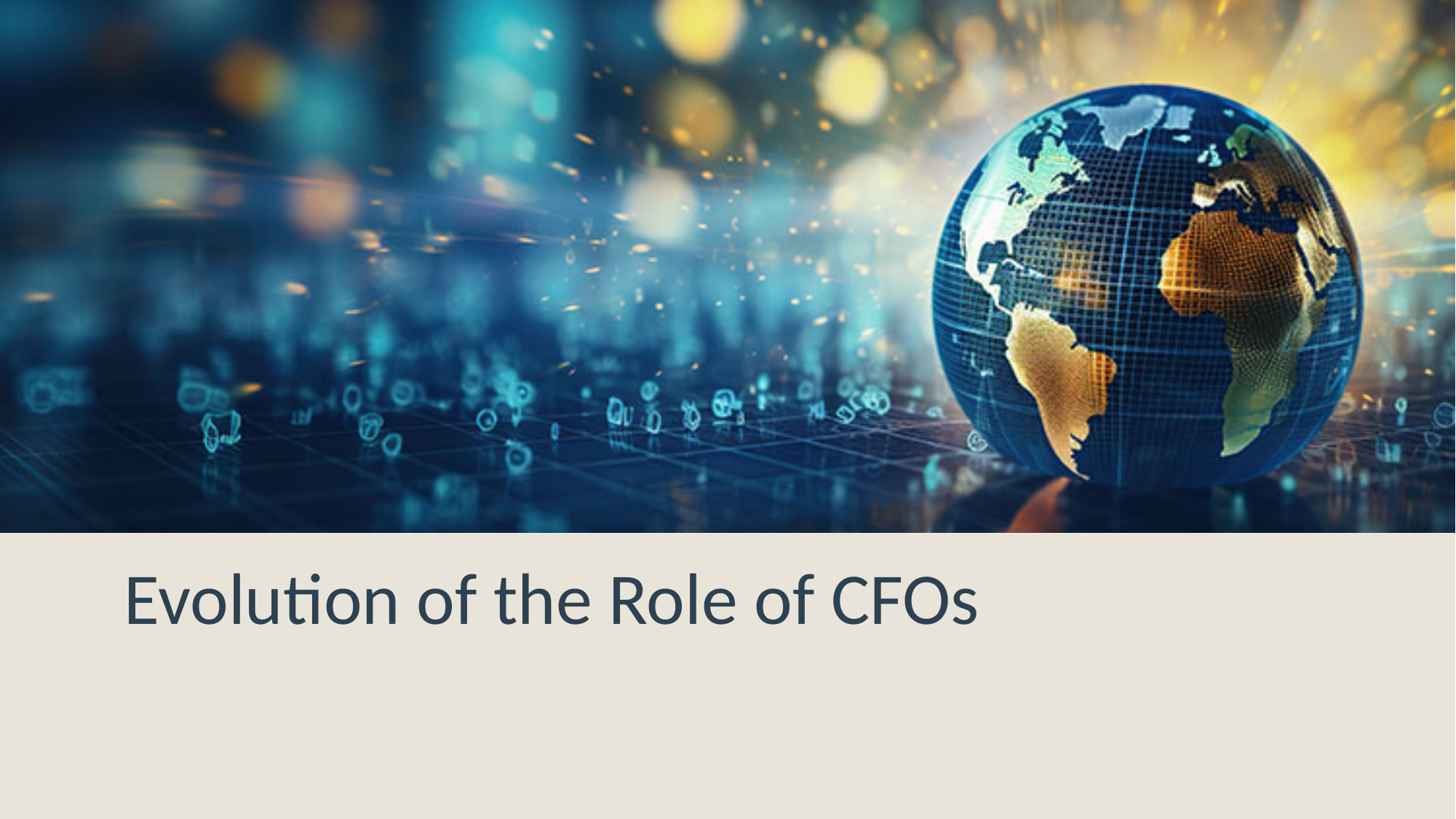

# Evolution of the Role of CFOs
4